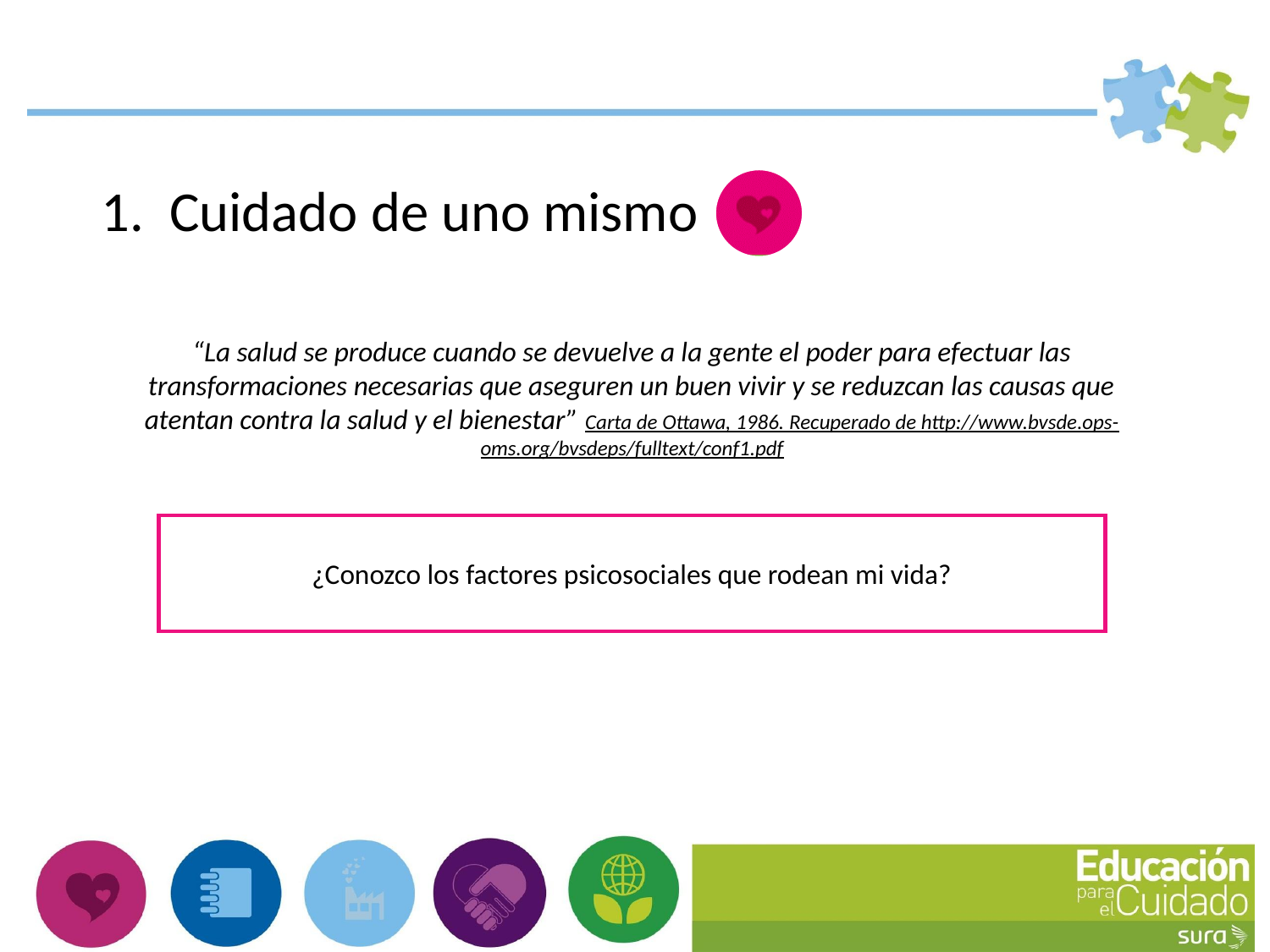

1.  Cuidado de uno mismo

“La salud se produce cuando se devuelve a la gente el poder para efectuar las transformaciones necesarias que aseguren un buen vivir y se reduzcan las causas que atentan contra la salud y el bienestar” Carta de Ottawa, 1986. Recuperado de http://www.bvsde.ops-oms.org/bvsdeps/fulltext/conf1.pdf
¿Conozco los factores psicosociales que rodean mi vida?